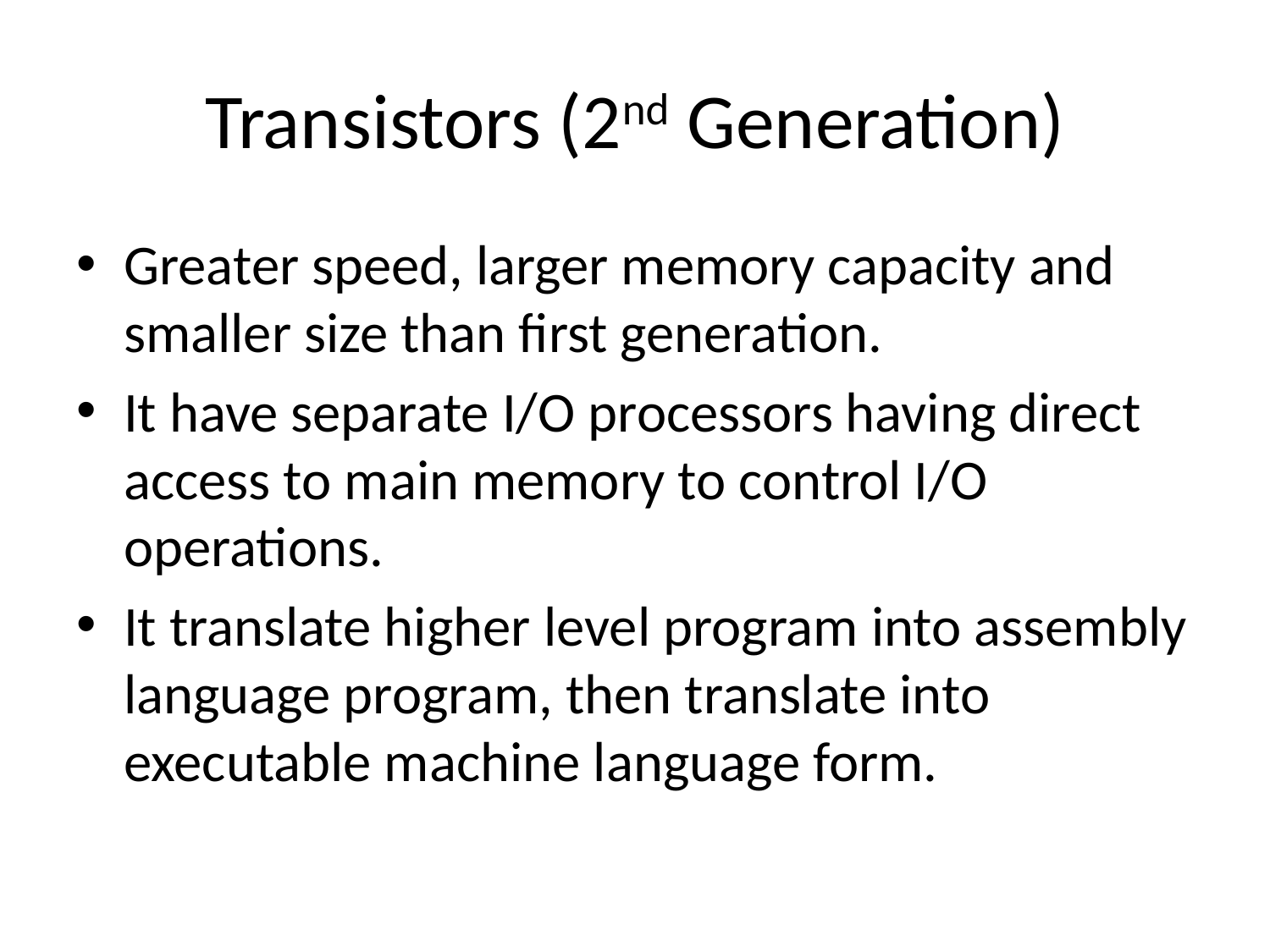

# Transistors (2nd Generation)
Greater speed, larger memory capacity and smaller size than first generation.
It have separate I/O processors having direct access to main memory to control I/O operations.
It translate higher level program into assembly language program, then translate into executable machine language form.